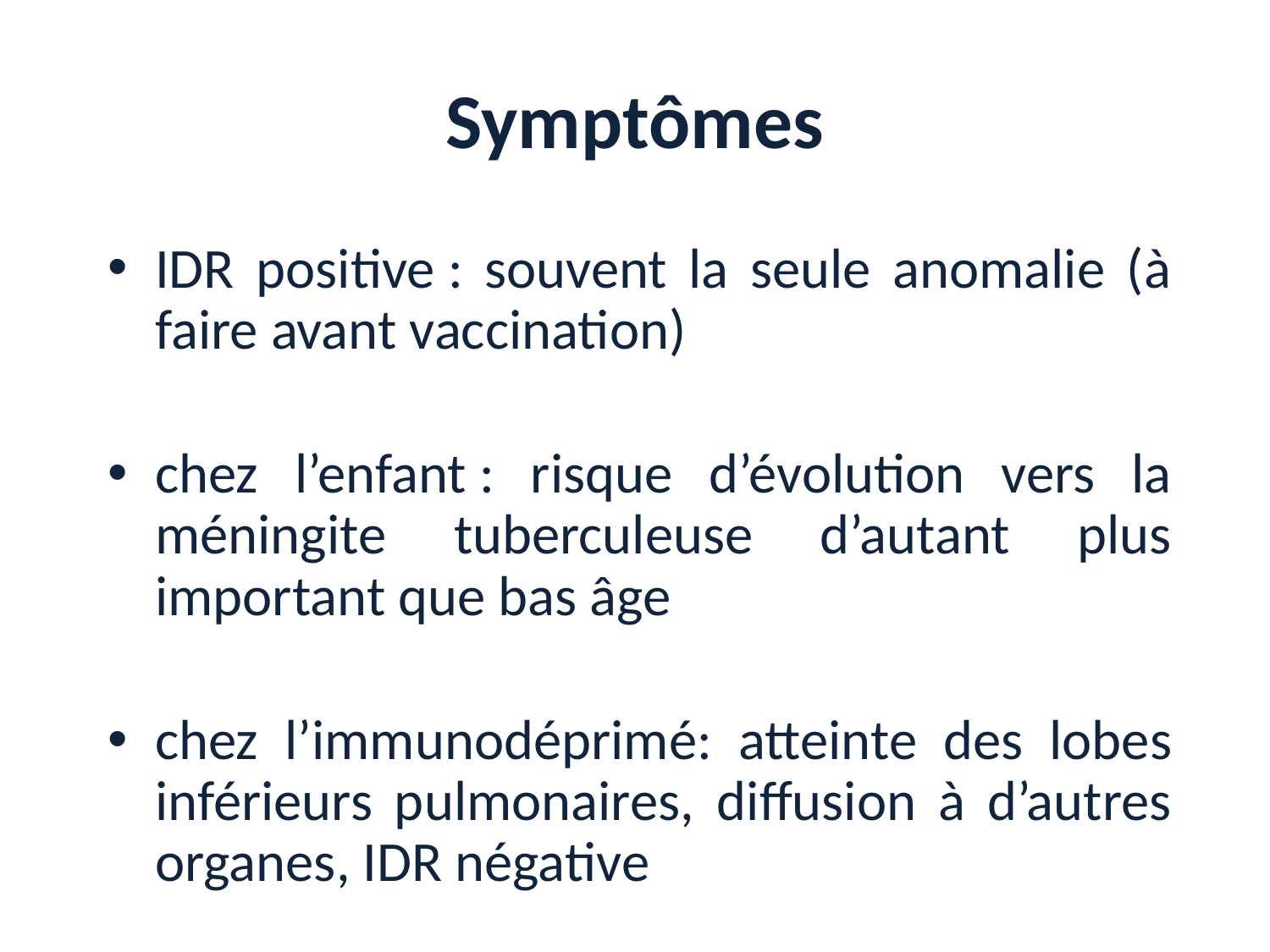

# Symptômes
IDR positive : souvent la seule anomalie (à faire avant vaccination)

chez l’enfant : risque d’évolution vers la méningite tuberculeuse d’autant plus important que bas âge

chez l’immunodéprimé: atteinte des lobes inférieurs pulmonaires, diffusion à d’autres organes, IDR négative